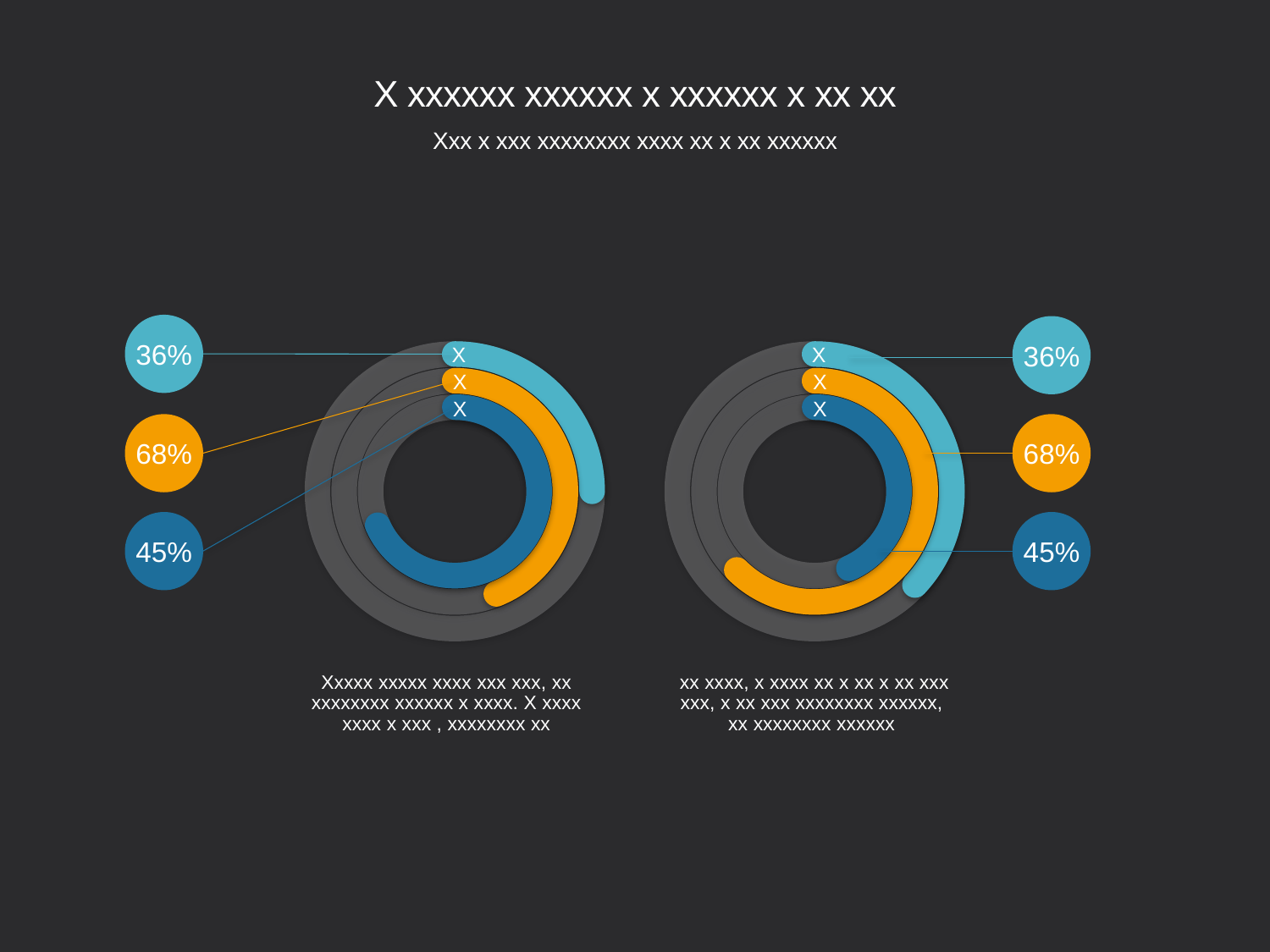

# X xxxxxx xxxxxx x xxxxxx x xx xx
Xxx x xxx xxxxxxxx xxxx xx x xx xxxxxx
36%
36%
X

X

X

X

X

X

68%
68%
45%
45%
Xxxxx xxxxx xxxx xxx xxx, xx xxxxxxxx xxxxxx x xxxx. X xxxx xxxx x xxx , xxxxxxxx xx
 xx xxxx, x xxxx xx x xx x xx xxx xxx, x xx xxx xxxxxxxx xxxxxx, xx xxxxxxxx xxxxxx